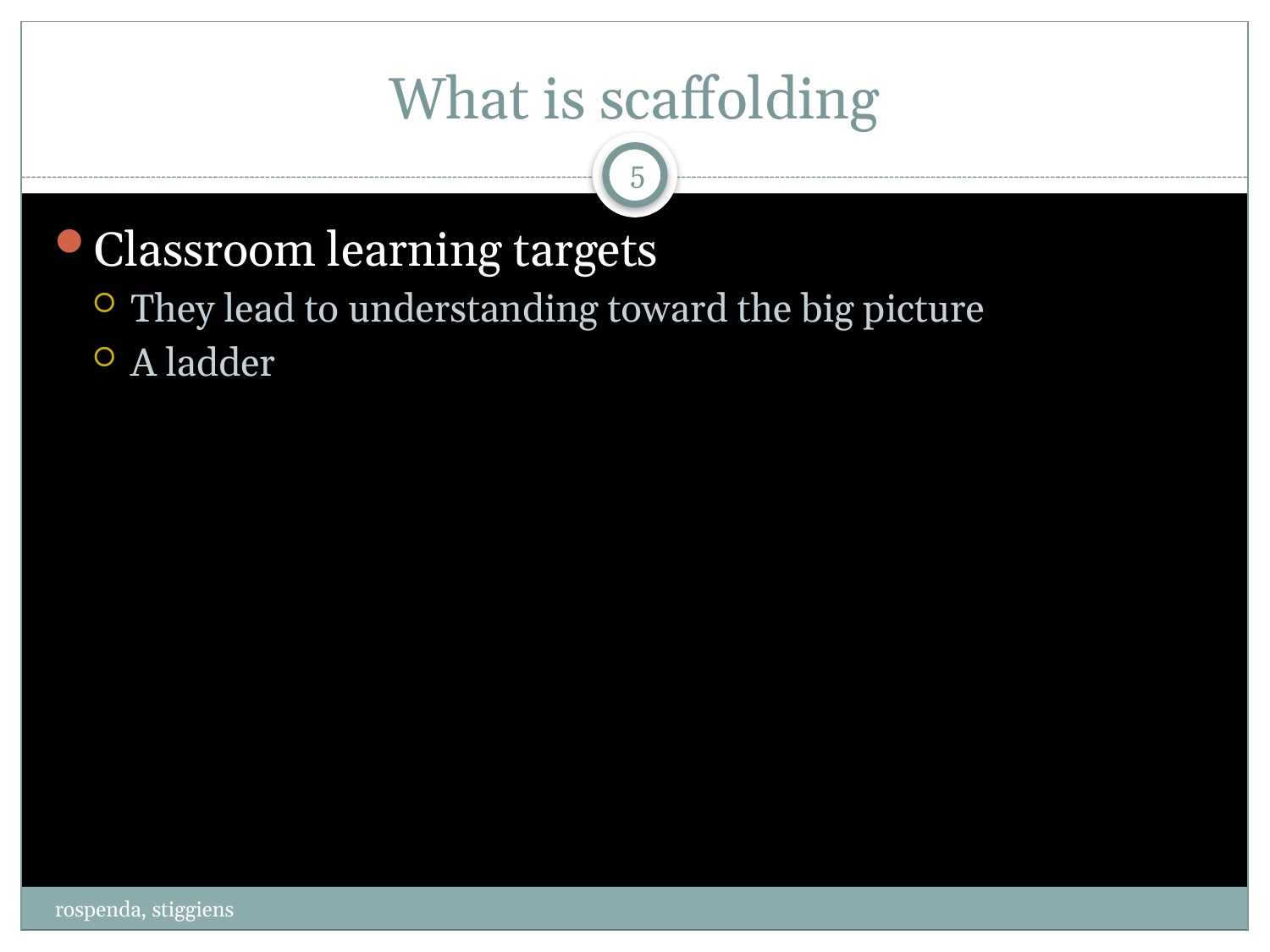

# What is scaffolding
5
Classroom learning targets
They lead to understanding toward the big picture
A ladder
rospenda, stiggiens